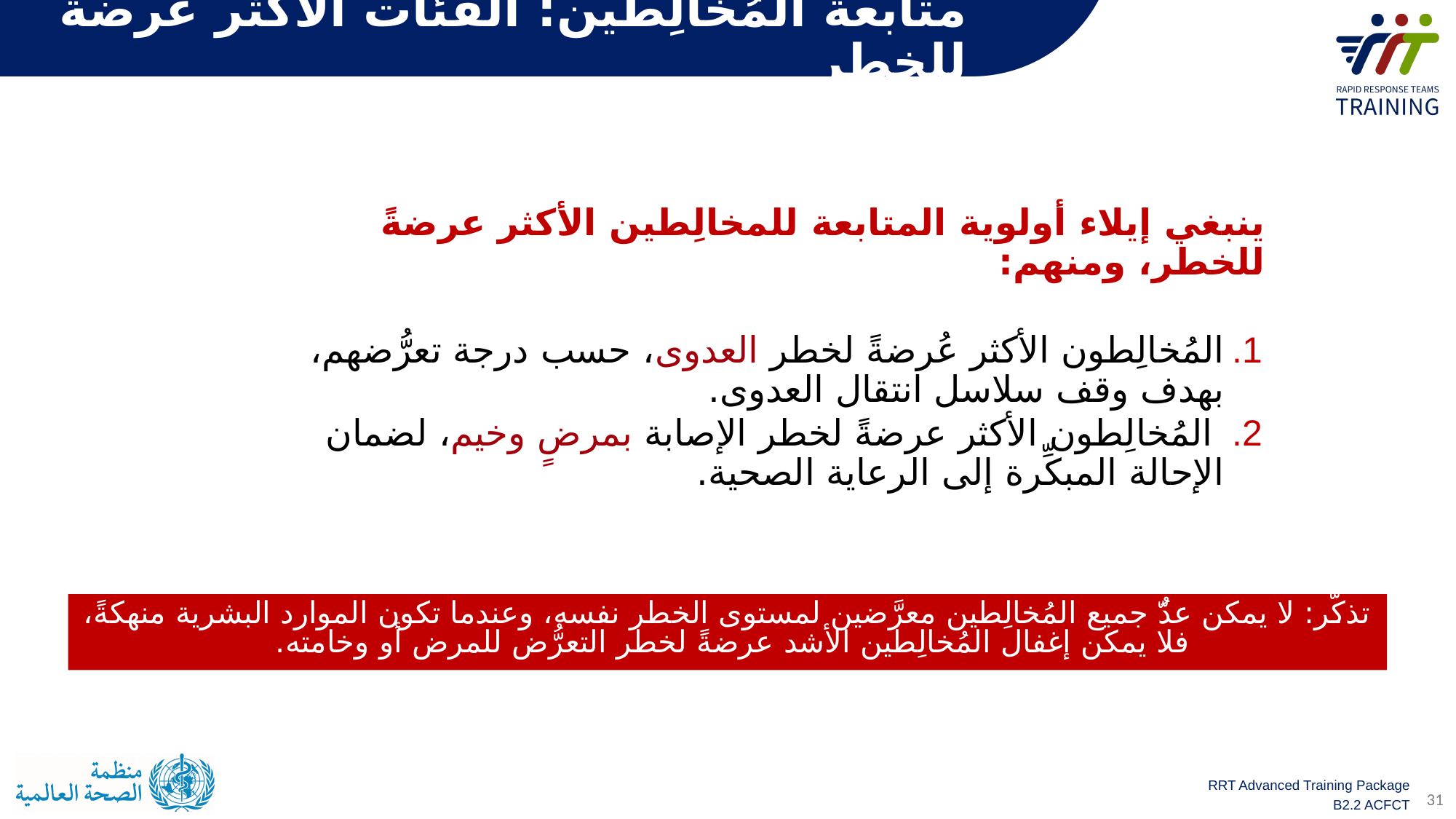

متابعة المُخالِطين: الفئات الأكثر عُرضة للخطر
ينبغي إيلاء أولوية المتابعة للمخالِطين الأكثر عرضةً للخطر، ومنهم:

المُخالِطون الأكثر عُرضةً لخطر العدوى، حسب درجة تعرُّضهم، بهدف وقف سلاسل انتقال العدوى.
 المُخالِطون الأكثر عرضةً لخطر الإصابة بمرضٍ وخيم، لضمان الإحالة المبكِّرة إلى الرعاية الصحية.

تذكَّر: لا يمكن عدُّ جميع المُخالِطين معرَّضين لمستوى الخطر نفسه، وعندما تكون الموارد البشرية منهكةً، فلا يمكن إغفال المُخالِطين الأشد عرضةً لخطر التعرُّض للمرض أو وخامته.